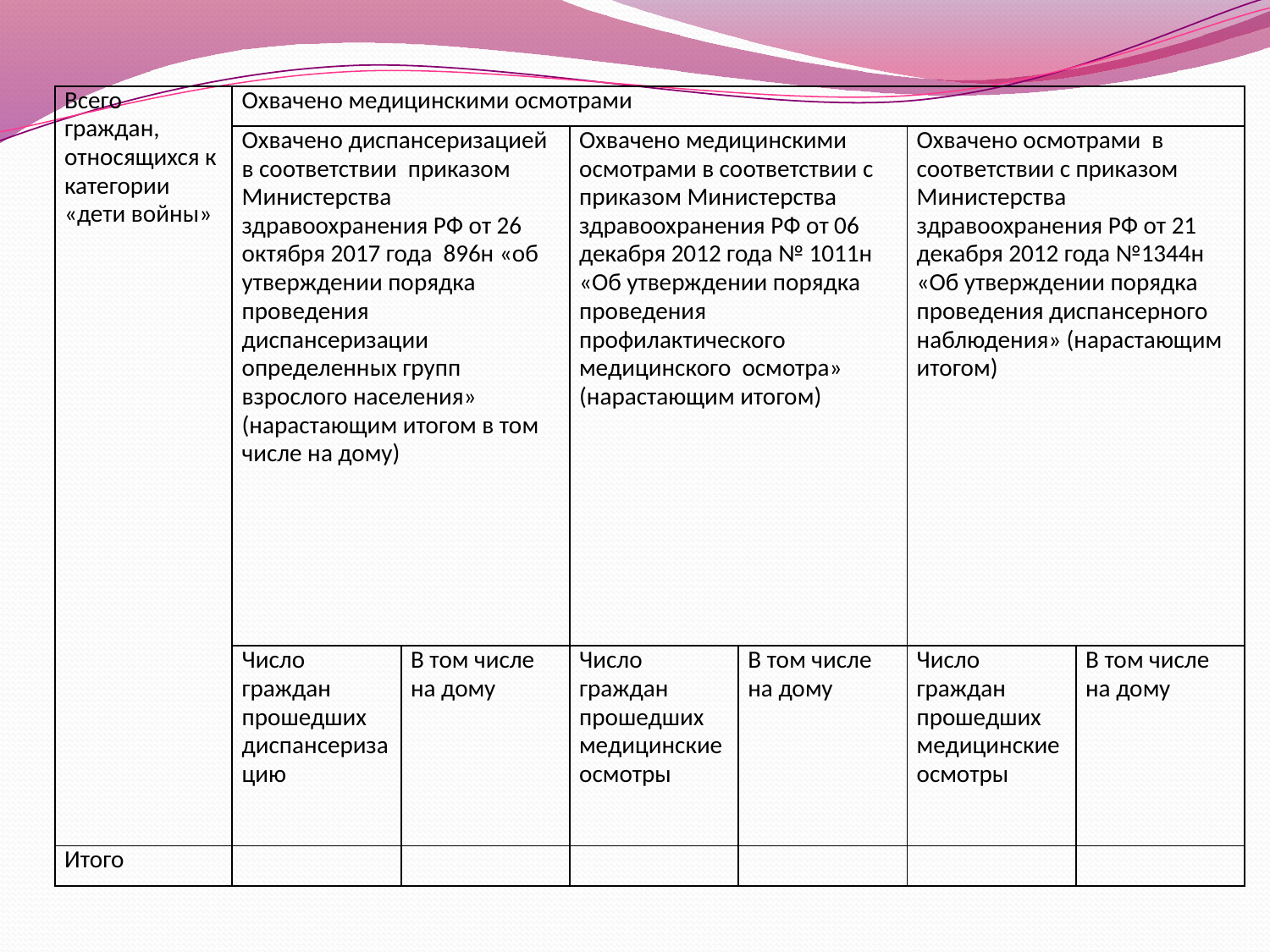

| Всего граждан, относящихся к категории «дети войны» | Охвачено медицинскими осмотрами |  |  |  |  |  |
| --- | --- | --- | --- | --- | --- | --- |
|  | Охвачено диспансеризацией в соответствии приказом Министерства здравоохранения РФ от 26 октября 2017 года  896н «об утверждении порядка проведения диспансеризации определенных групп взрослого населения» (нарастающим итогом в том числе на дому) |  | Охвачено медицинскими осмотрами в соответствии с приказом Министерства здравоохранения РФ от 06 декабря 2012 года № 1011н «Об утверждении порядка проведения профилактического медицинского осмотра» (нарастающим итогом) |  | Охвачено осмотрами в соответствии с приказом Министерства здравоохранения РФ от 21 декабря 2012 года №1344н «Об утверждении порядка проведения диспансерного наблюдения» (нарастающим итогом) |  |
|  | Число граждан прошедших диспансеризацию | В том числе на дому | Число граждан прошедших медицинские осмотры | В том числе на дому | Число граждан прошедших медицинские осмотры | В том числе на дому |
| Итого |  |  |  |  |  |  |